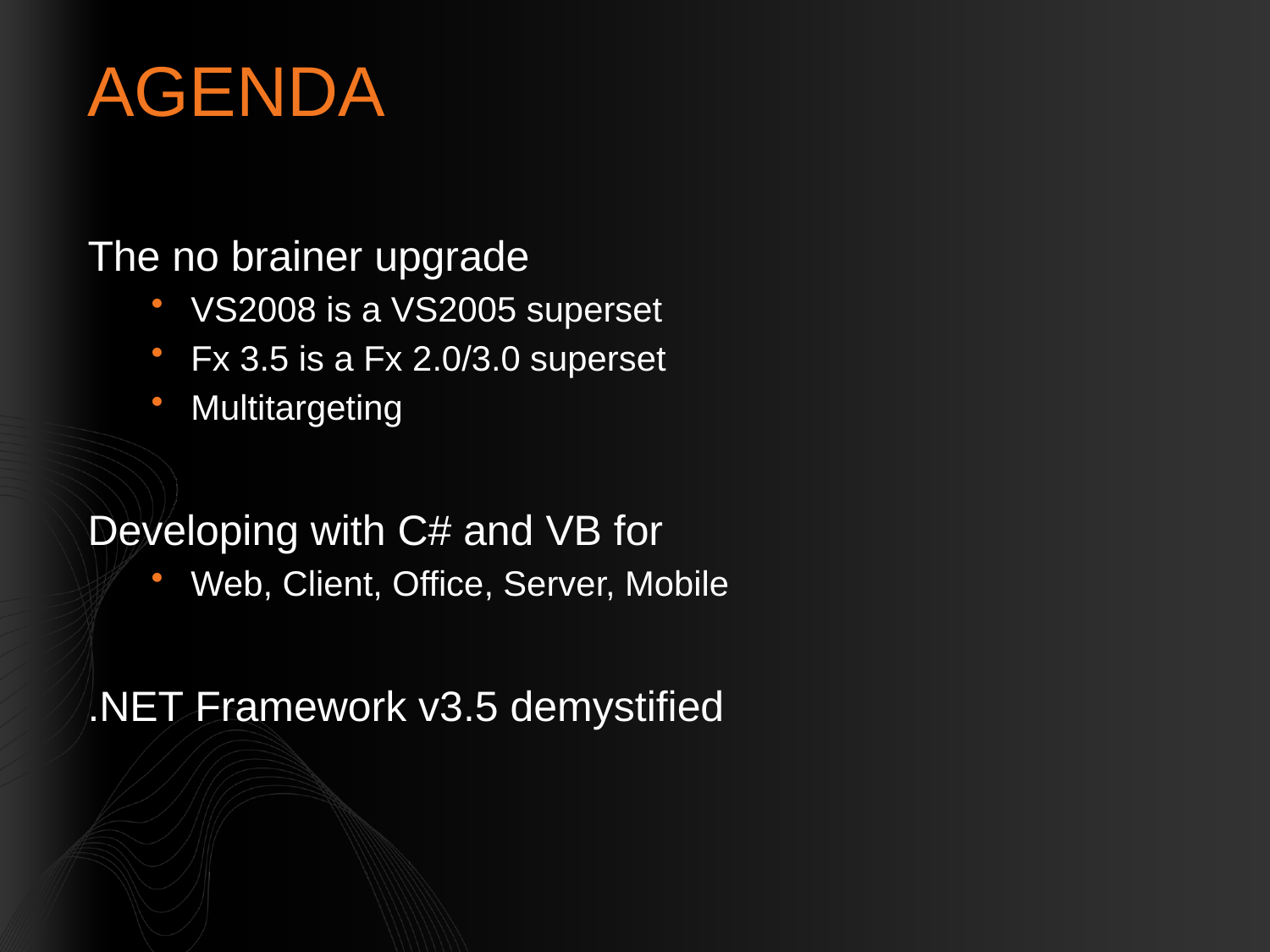

# AGENDA
The no brainer upgrade
VS2008 is a VS2005 superset
Fx 3.5 is a Fx 2.0/3.0 superset
Multitargeting

Developing with C# and VB for
Web, Client, Office, Server, Mobile

.NET Framework v3.5 demystified